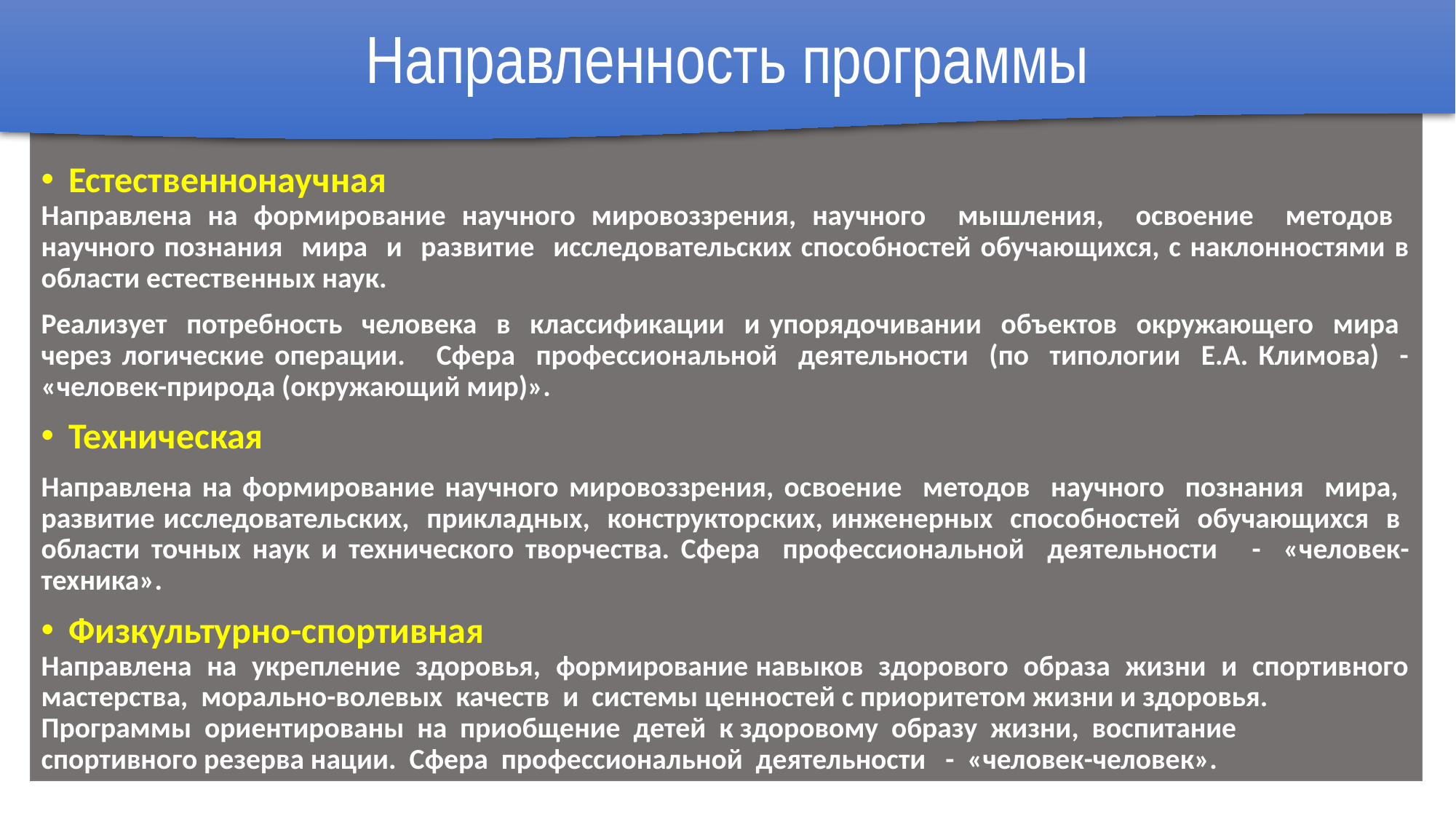

Направленность программы

Естественнонаучная
Направлена на формирование научного мировоззрения, научного  мышления,  освоение  методов  научного познания  мира  и  развитие  исследовательских способностей обучающихся, с наклонностями в области естественных наук.
Реализует  потребность  человека  в  классификации  и упорядочивании  объектов  окружающего  мира  через логические операции.   Сфера  профессиональной  деятельности  (по  типологии  Е.А. Климова)  - «человек-природа (окружающий мир)».
Техническая
Направлена на формирование научного мировоззрения, освоение  методов  научного  познания  мира,  развитие исследовательских,  прикладных,  конструкторских, инженерных  способностей  обучающихся  в  области точных наук и технического творчества. Сфера  профессиональной  деятельности   -  «человек-техника».
Физкультурно-спортивная
Направлена  на  укрепление  здоровья,  формирование навыков  здорового  образа  жизни  и  спортивного мастерства,  морально-волевых  качеств  и  системы ценностей с приоритетом жизни и здоровья.
Программы  ориентированы  на  приобщение  детей  к здоровому  образу  жизни,  воспитание
спортивного резерва нации.  Сфера  профессиональной  деятельности   -  «человек-человек».